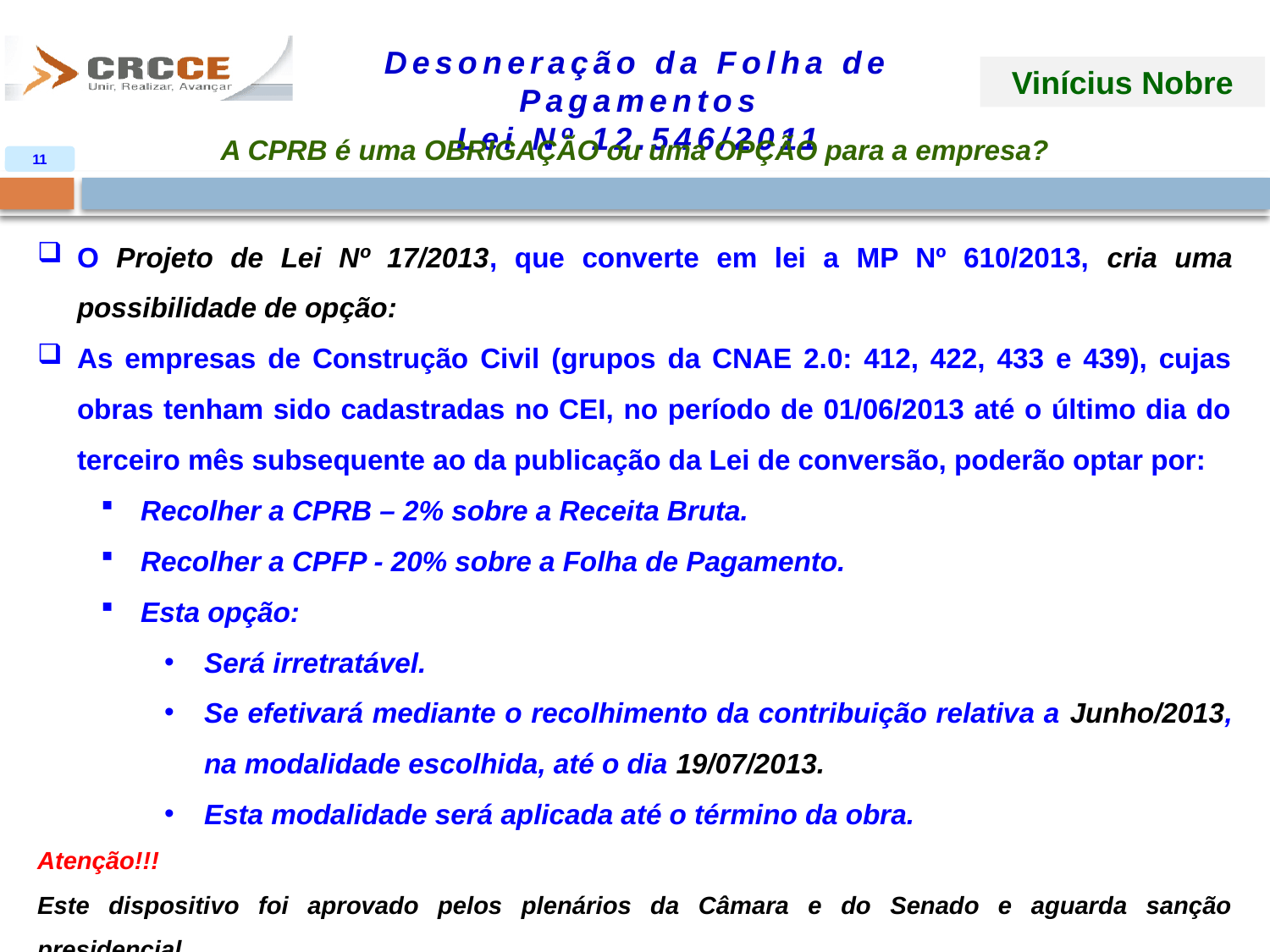

A CPRB é uma OBRIGAÇÃO ou uma OPÇÃO para a empresa?
11
O Projeto de Lei Nº 17/2013, que converte em lei a MP Nº 610/2013, cria uma possibilidade de opção:
As empresas de Construção Civil (grupos da CNAE 2.0: 412, 422, 433 e 439), cujas obras tenham sido cadastradas no CEI, no período de 01/06/2013 até o último dia do terceiro mês subsequente ao da publicação da Lei de conversão, poderão optar por:
Recolher a CPRB – 2% sobre a Receita Bruta.
Recolher a CPFP - 20% sobre a Folha de Pagamento.
Esta opção:
Será irretratável.
Se efetivará mediante o recolhimento da contribuição relativa a Junho/2013, na modalidade escolhida, até o dia 19/07/2013.
Esta modalidade será aplicada até o término da obra.
Atenção!!!
Este dispositivo foi aprovado pelos plenários da Câmara e do Senado e aguarda sanção presidencial.